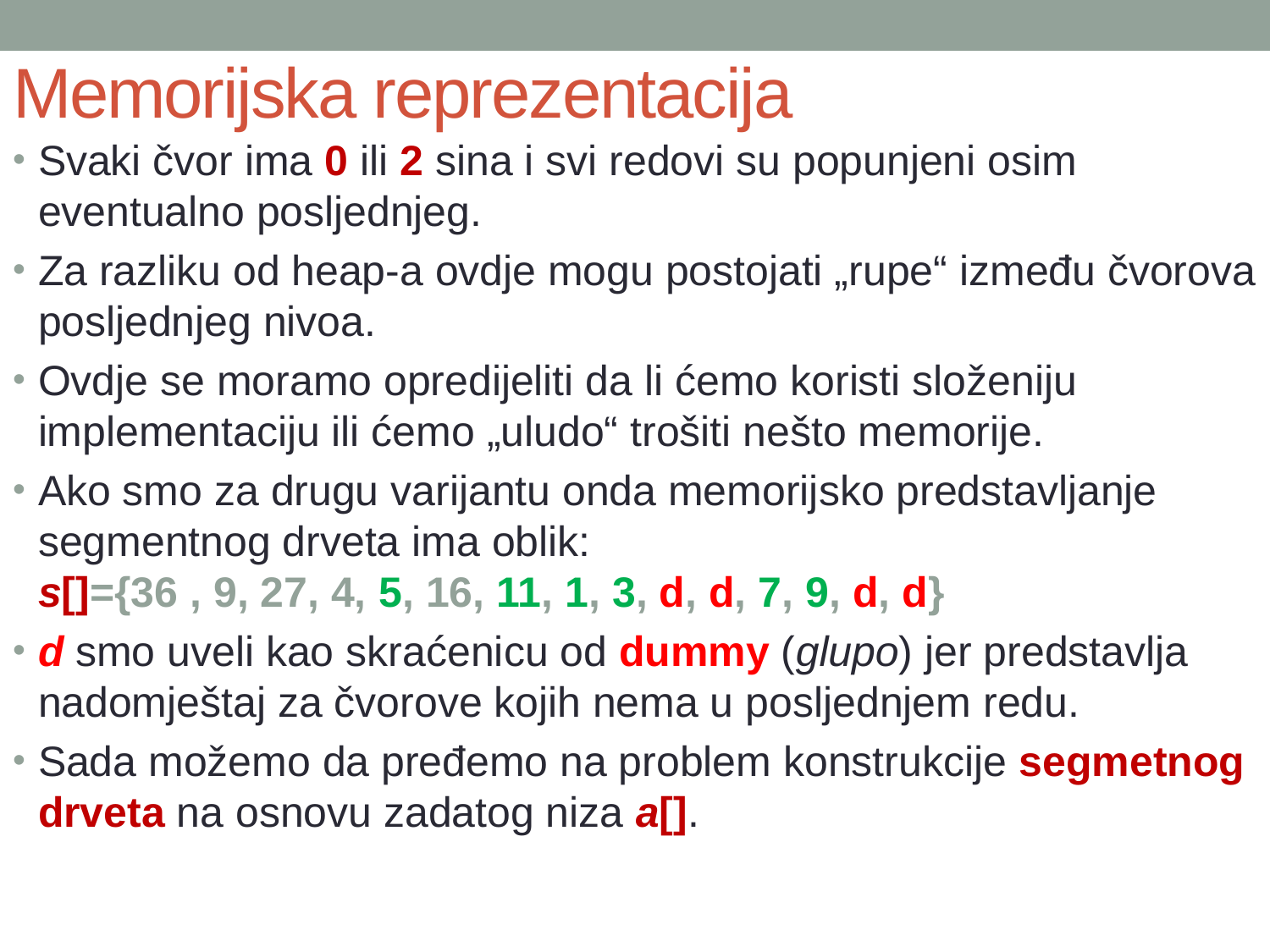

# Memorijska reprezentacija
Svaki čvor ima 0 ili 2 sina i svi redovi su popunjeni osim eventualno posljednjeg.
Za razliku od heap-a ovdje mogu postojati „rupe“ između čvorova posljednjeg nivoa.
Ovdje se moramo opredijeliti da li ćemo koristi složeniju implementaciju ili ćemo „uludo“ trošiti nešto memorije.
Ako smo za drugu varijantu onda memorijsko predstavljanje segmentnog drveta ima oblik:
s[]={36 , 9, 27, 4, 5, 16, 11, 1, 3, d, d, 7, 9, d, d}
d smo uveli kao skraćenicu od dummy (glupo) jer predstavlja nadomještaj za čvorove kojih nema u posljednjem redu.
Sada možemo da pređemo na problem konstrukcije segmetnog drveta na osnovu zadatog niza a[].